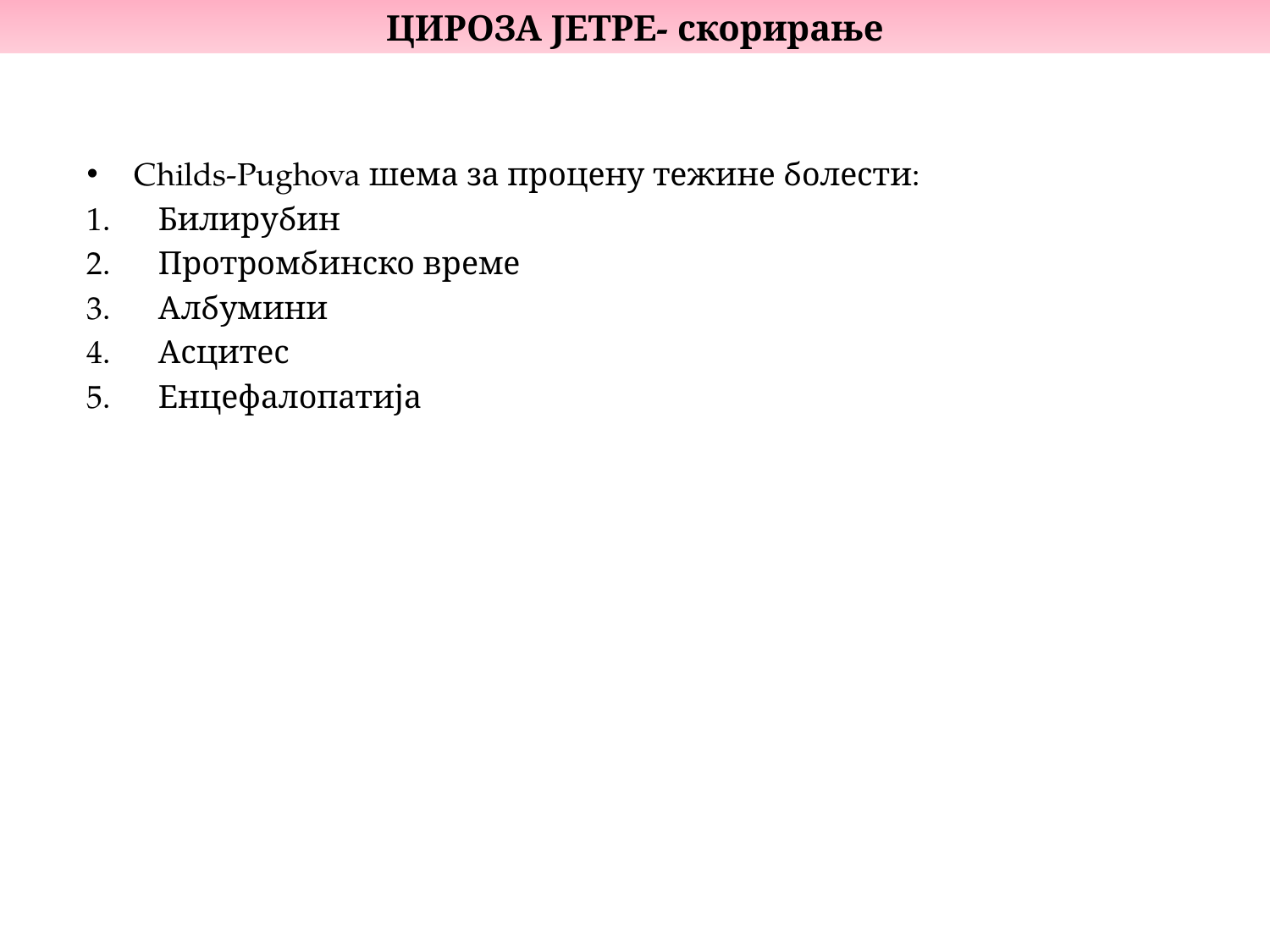

ЦИРОЗА ЈЕТРЕ- скорирање
Childs-Pughova шема за процену тежине болести:
Билирубин
Протромбинско време
Албумини
Асцитес
Енцефалопатија